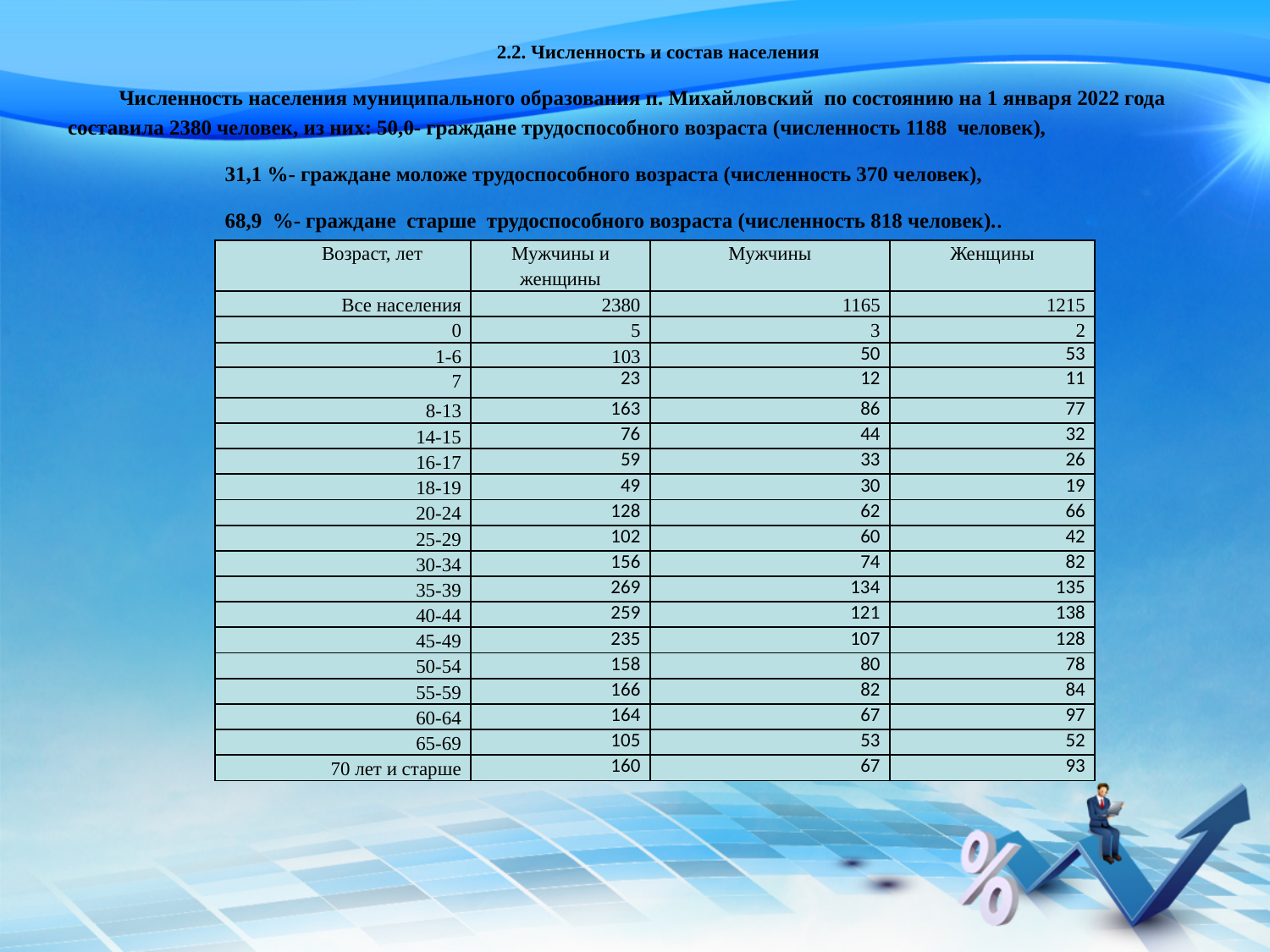

2.2. Численность и состав населения
Численность населения муниципального образования п. Михайловский  по состоянию на 1 января 2022 года составила 2380 человек, из них: 50,0- граждане трудоспособного возраста (численность 1188  человек),
                    31,1 %- граждане моложе трудоспособного возраста (численность 370 человек),
                    68,9  %- граждане  старше  трудоспособного возраста (численность 818 человек)..
| Возраст, лет | Мужчины и женщины | Мужчины | Женщины |
| --- | --- | --- | --- |
| Все населения | 2380 | 1165 | 1215 |
| 0 | 5 | 3 | 2 |
| 1-6 | 103 | 50 | 53 |
| 7 | 23 | 12 | 11 |
| 8-13 | 163 | 86 | 77 |
| 14-15 | 76 | 44 | 32 |
| 16-17 | 59 | 33 | 26 |
| 18-19 | 49 | 30 | 19 |
| 20-24 | 128 | 62 | 66 |
| 25-29 | 102 | 60 | 42 |
| 30-34 | 156 | 74 | 82 |
| 35-39 | 269 | 134 | 135 |
| 40-44 | 259 | 121 | 138 |
| 45-49 | 235 | 107 | 128 |
| 50-54 | 158 | 80 | 78 |
| 55-59 | 166 | 82 | 84 |
| 60-64 | 164 | 67 | 97 |
| 65-69 | 105 | 53 | 52 |
| 70 лет и старше | 160 | 67 | 93 |